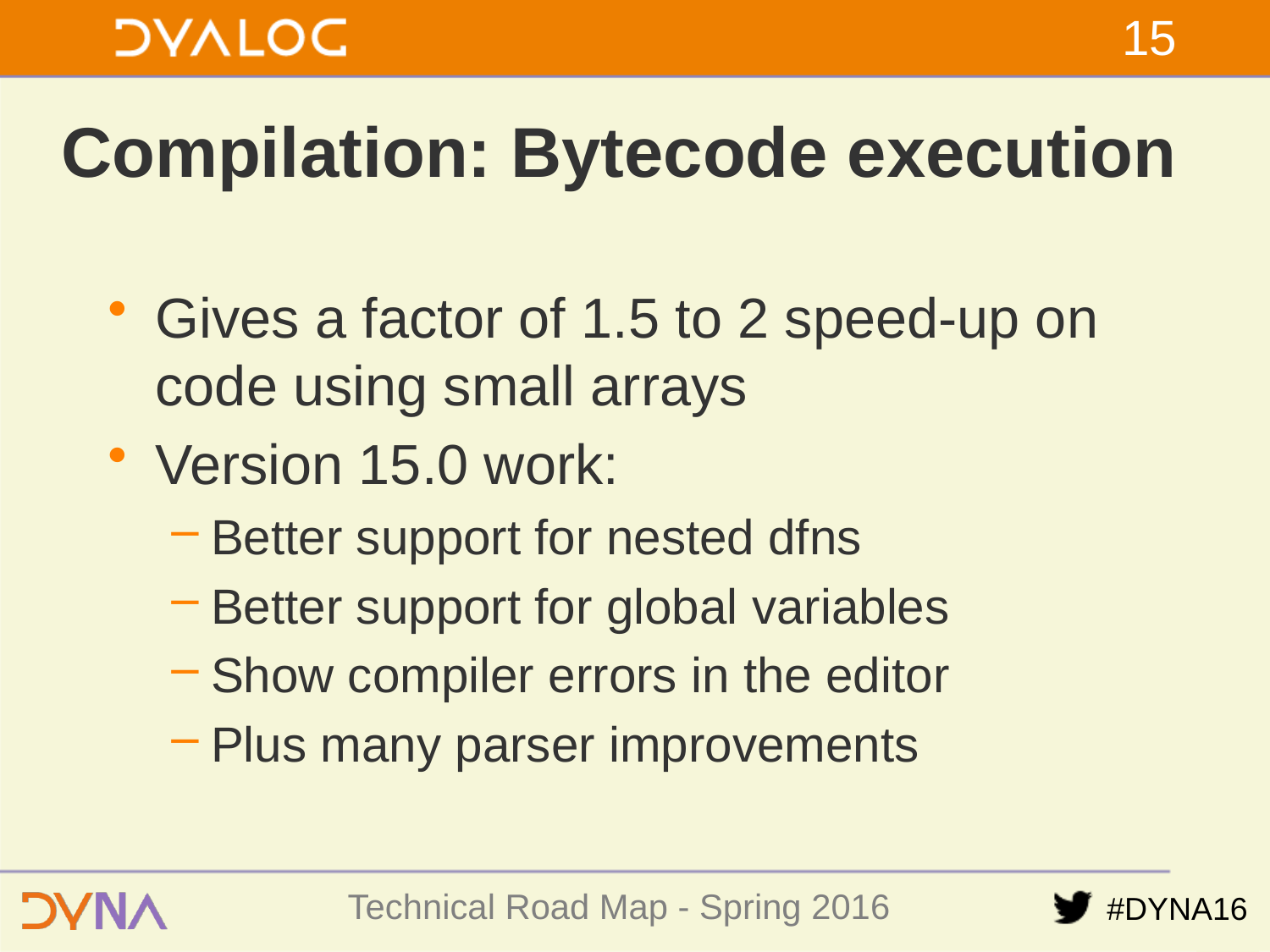

15
# Compilation: Bytecode execution
Gives a factor of 1.5 to 2 speed-up on code using small arrays
Version 15.0 work:
Better support for nested dfns
Better support for global variables
Show compiler errors in the editor
Plus many parser improvements
Technical Road Map - Spring 2016